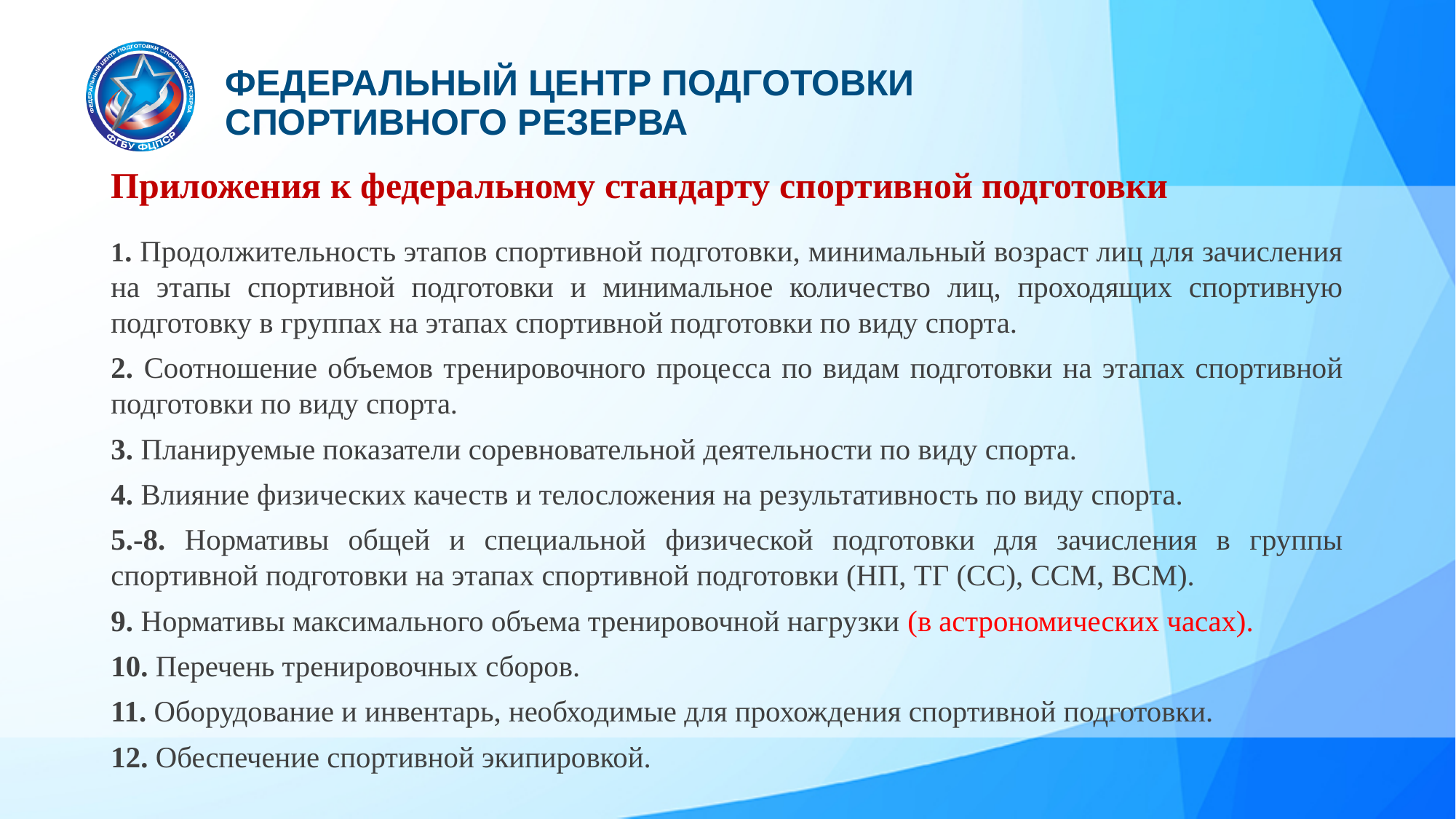

# Приложения к федеральному стандарту спортивной подготовки
1. Продолжительность этапов спортивной подготовки, минимальный возраст лиц для зачисления на этапы спортивной подготовки и минимальное количество лиц, проходящих спортивную подготовку в группах на этапах спортивной подготовки по виду спорта.
2. Соотношение объемов тренировочного процесса по видам подготовки на этапах спортивной подготовки по виду спорта.
3. Планируемые показатели соревновательной деятельности по виду спорта.
4. Влияние физических качеств и телосложения на результативность по виду спорта.
5.-8. Нормативы общей и специальной физической подготовки для зачисления в группы спортивной подготовки на этапах спортивной подготовки (НП, ТГ (СС), ССМ, ВСМ).
9. Нормативы максимального объема тренировочной нагрузки (в астрономических часах).
10. Перечень тренировочных сборов.
11. Оборудование и инвентарь, необходимые для прохождения спортивной подготовки.
12. Обеспечение спортивной экипировкой.